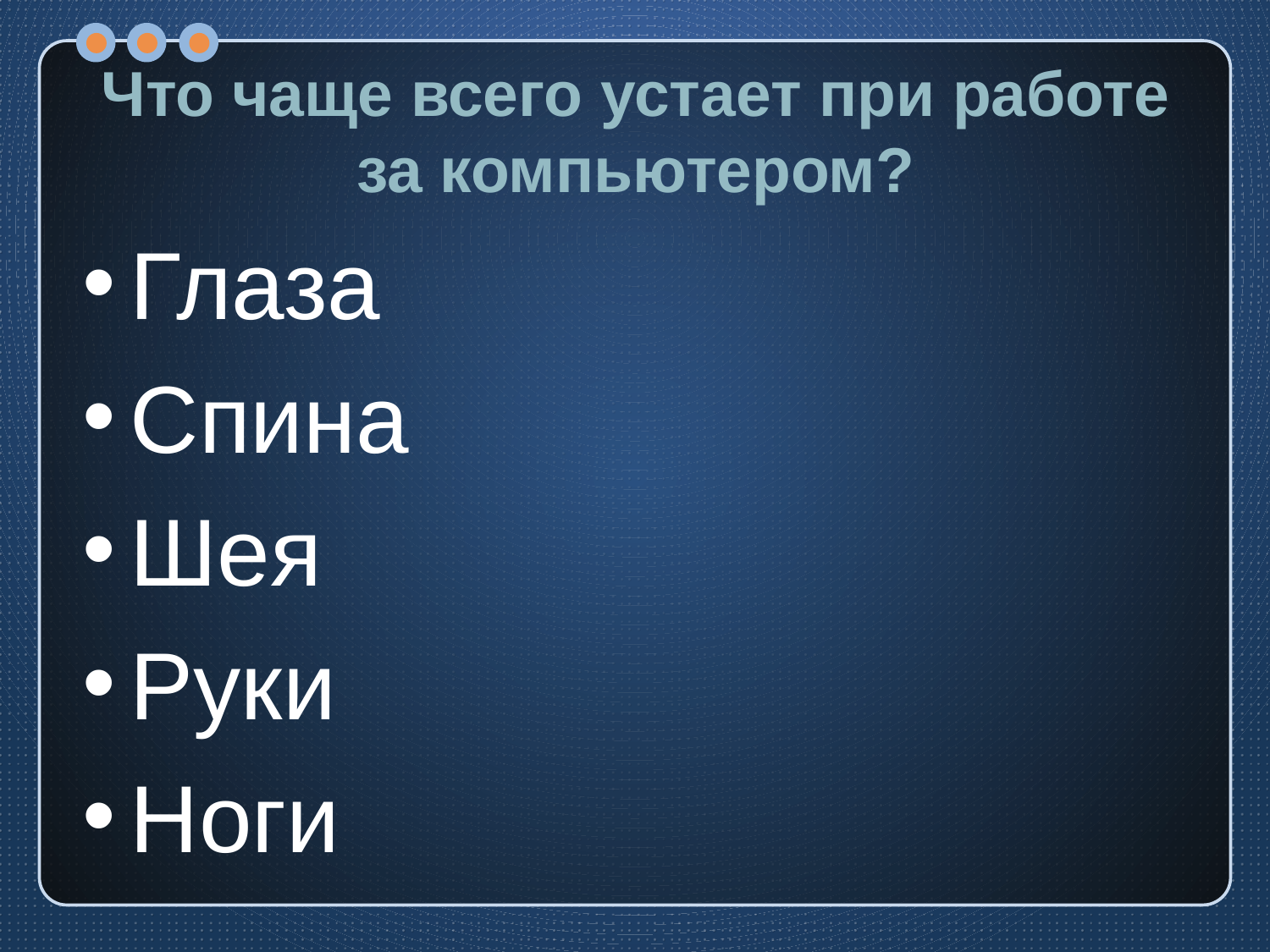

# Что чаще всего устает при работе за компьютером?
Глаза
Спина
Шея
Руки
Ноги